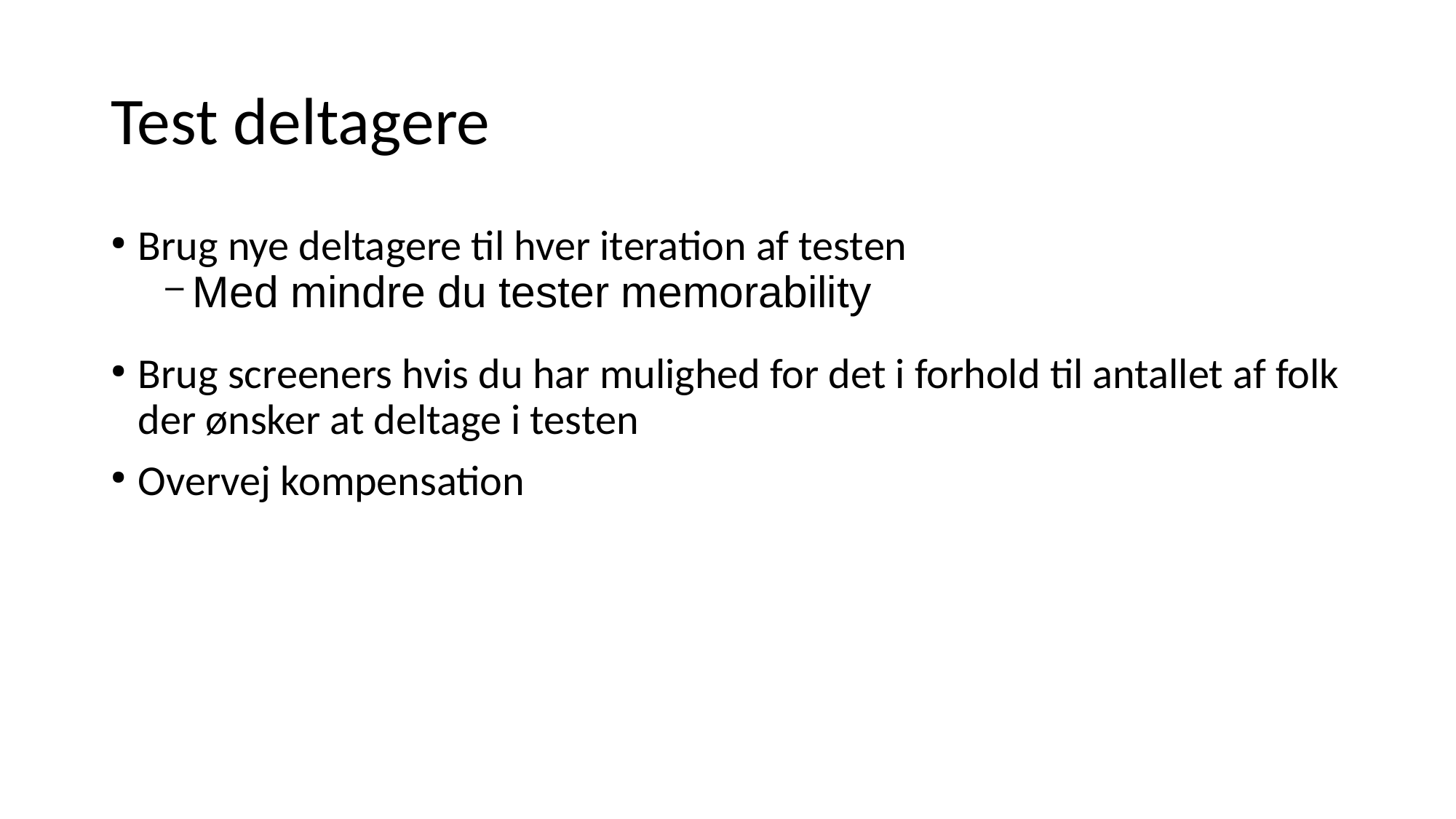

Test deltagere
Brug nye deltagere til hver iteration af testen
Med mindre du tester memorability
Brug screeners hvis du har mulighed for det i forhold til antallet af folk der ønsker at deltage i testen
Overvej kompensation